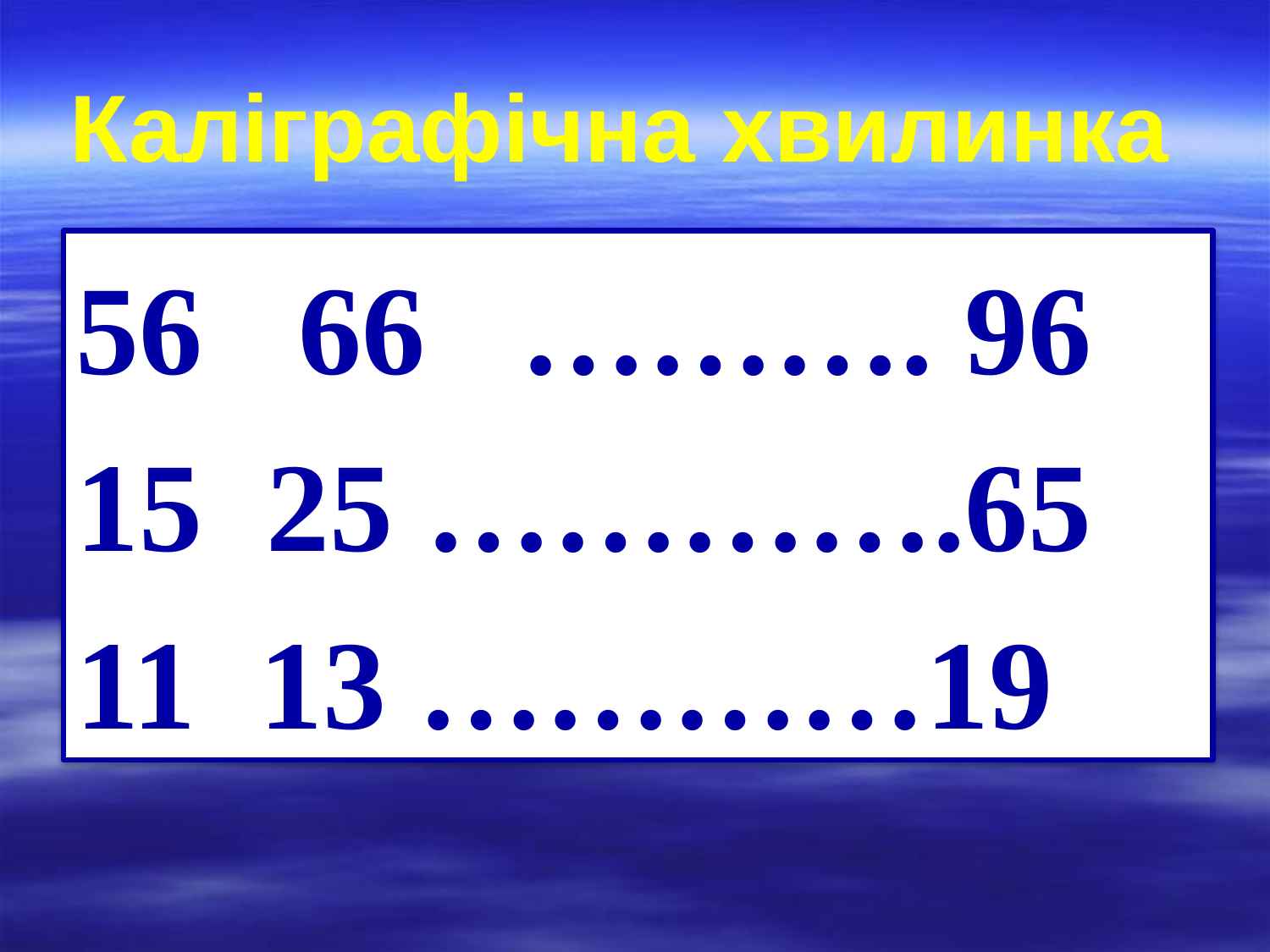

# Каліграфічна хвилинка
56   66   ………. 96
15  25 ………….65
11  13 …………19